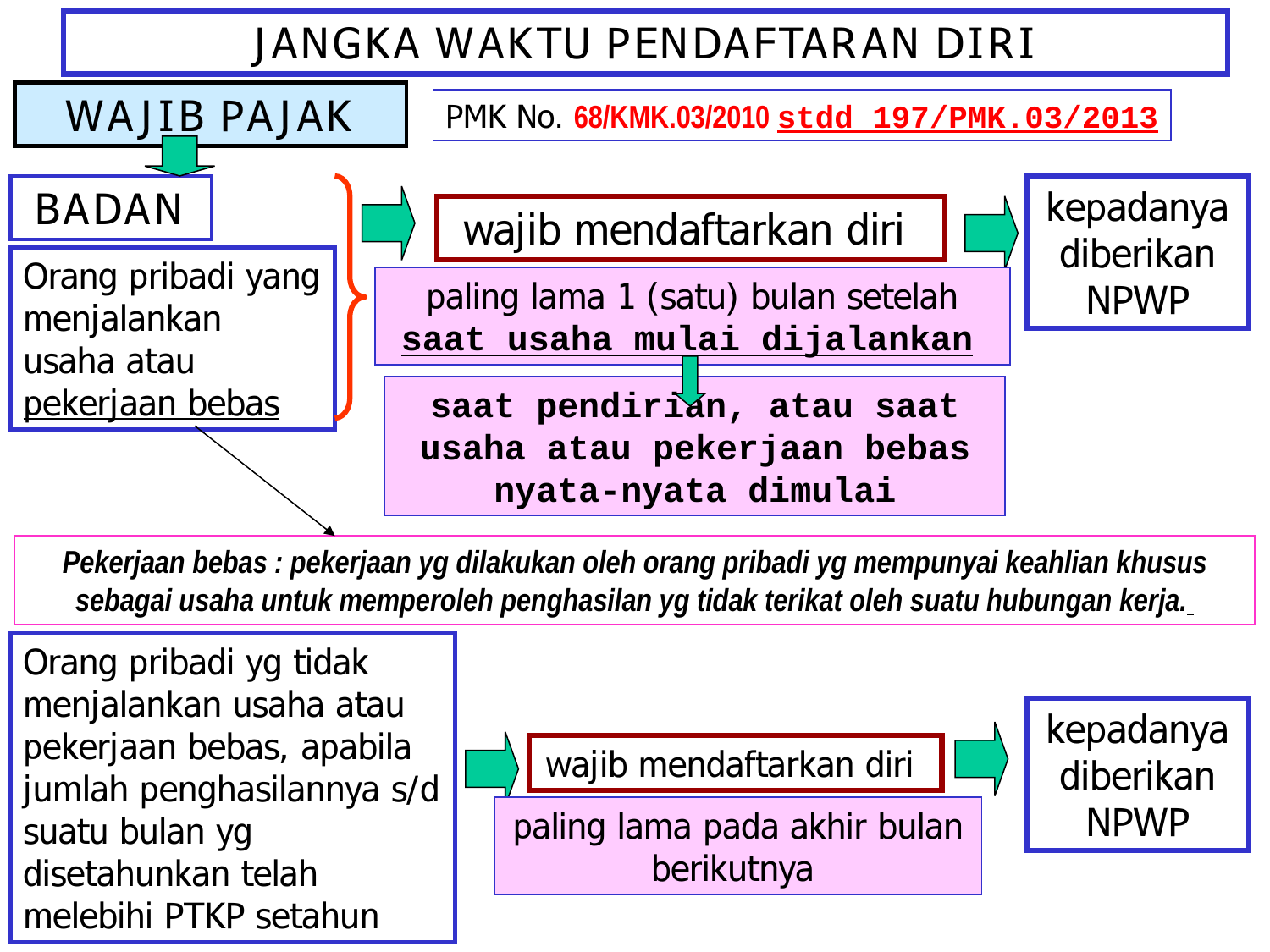

# JANGKA WAKTU PENDAFTARAN DIRI
WAJIB PAJAK
PMK No. 68/KMK.03/2010 stdd 197/PMK.03/2013

BADAN

kepadanya diberikan NPWP

wajib mendaftarkan diri

Orang pribadi yang menjalankan usaha atau pekerjaan bebas
paling lama 1 (satu) bulan setelah saat usaha mulai dijalankan

saat pendirian, atau saat usaha atau pekerjaan bebas nyata-nyata dimulai

Pekerjaan bebas : pekerjaan yg dilakukan oleh orang pribadi yg mempunyai keahlian khusus sebagai usaha untuk memperoleh penghasilan yg tidak terikat oleh suatu hubungan kerja.
Orang pribadi yg tidak menjalankan usaha atau pekerjaan bebas, apabila jumlah penghasilannya s/d suatu bulan yg disetahunkan telah melebihi PTKP setahun
kepadanya diberikan NPWP

wajib mendaftarkan diri
paling lama pada akhir bulan berikutnya